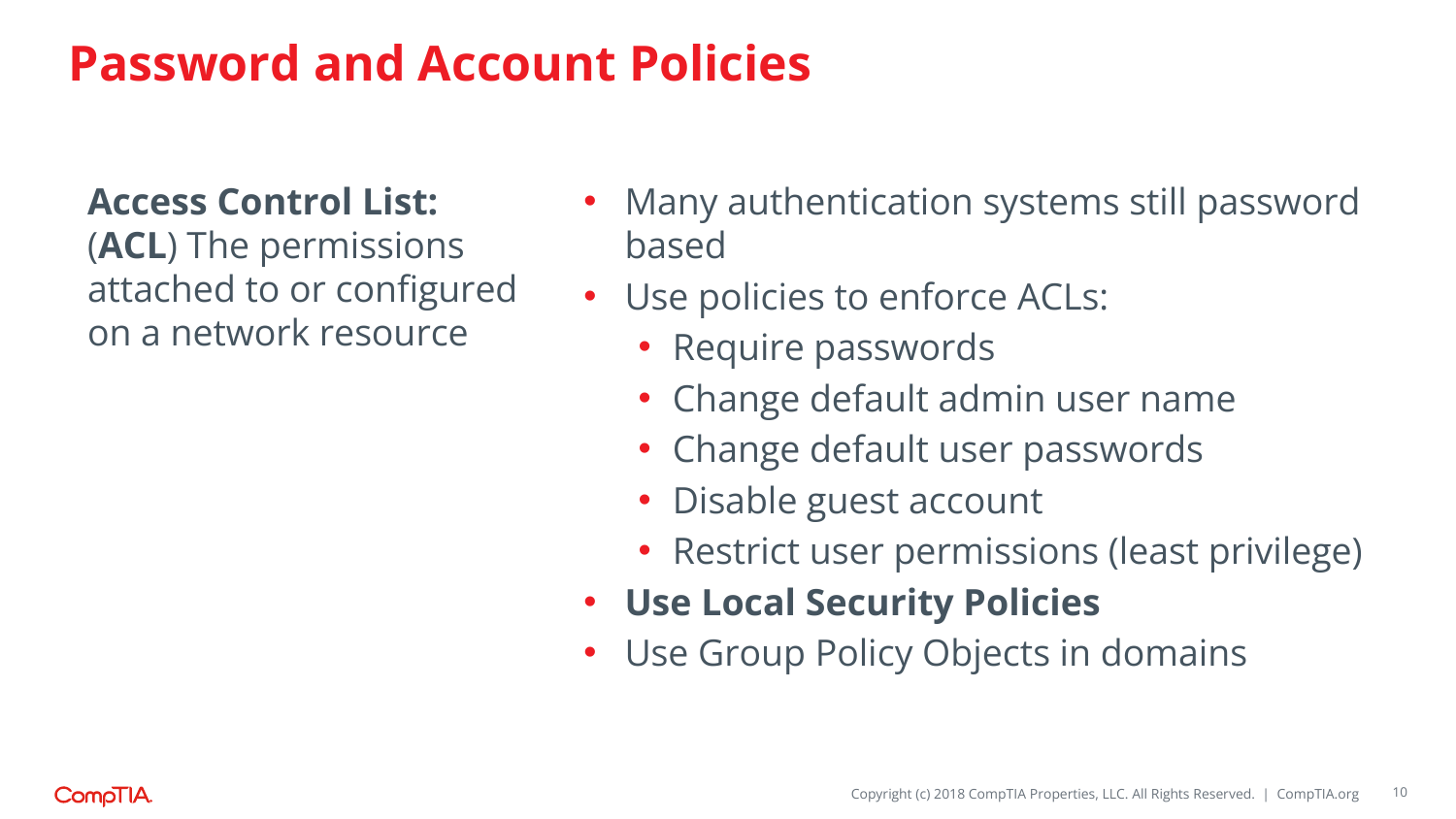

# Password and Account Policies
Access Control List: (ACL) The permissions attached to or configured on a network resource
Many authentication systems still password based
Use policies to enforce ACLs:
Require passwords
Change default admin user name
Change default user passwords
Disable guest account
Restrict user permissions (least privilege)
Use Local Security Policies
Use Group Policy Objects in domains
10